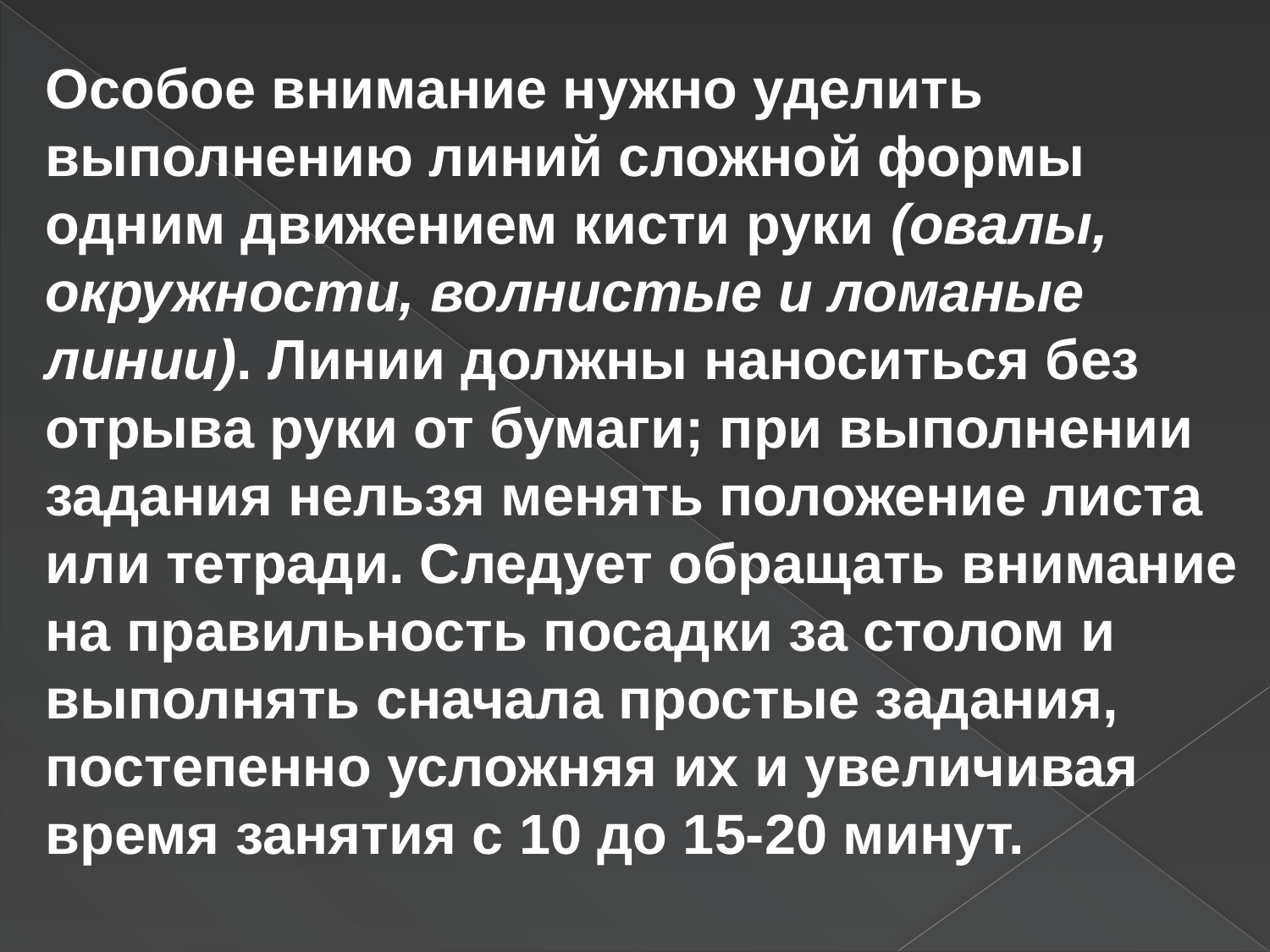

Особое внимание нужно уделить выполнению линий сложной формы одним движением кисти руки (овалы, окружности, волнистые и ломаные линии). Линии должны наноситься без отрыва руки от бумаги; при выполнении задания нельзя менять положение листа или тетради. Следует обращать внимание на правильность посадки за столом и выполнять сначала простые задания, постепенно усложняя их и увеличивая время занятия с 10 до 15-20 минут.